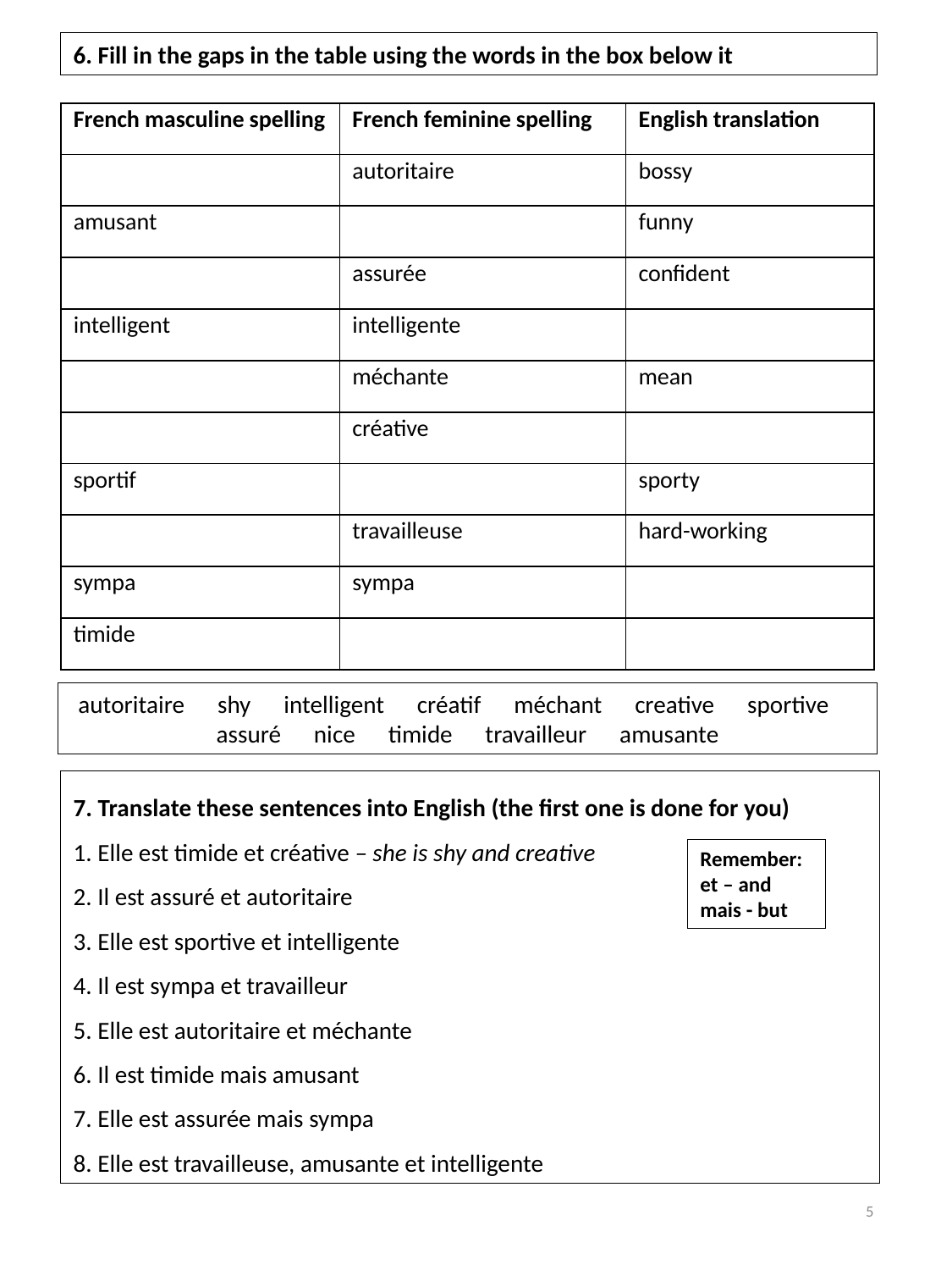

6. Fill in the gaps in the table using the words in the box below it
| French masculine spelling | French feminine spelling | English translation |
| --- | --- | --- |
|  | autoritaire | bossy |
| amusant |  | funny |
|  | assurée | confident |
| intelligent | intelligente |  |
|  | méchante | mean |
|  | créative |  |
| sportif |  | sporty |
|  | travailleuse | hard-working |
| sympa | sympa |  |
| timide |  |  |
autoritaire      shy      intelligent      créatif      méchant      creative      sportive      assuré      nice      timide      travailleur      amusante
7. Translate these sentences into English (the first one is done for you)
1. Elle est timide et créative – she is shy and creative
2. Il est assuré et autoritaire
3. Elle est sportive et intelligente
4. Il est sympa et travailleur
5. Elle est autoritaire et méchante
6. Il est timide mais amusant
7. Elle est assurée mais sympa
8. Elle est travailleuse, amusante et intelligente
Remember:
et – and
mais - but
5